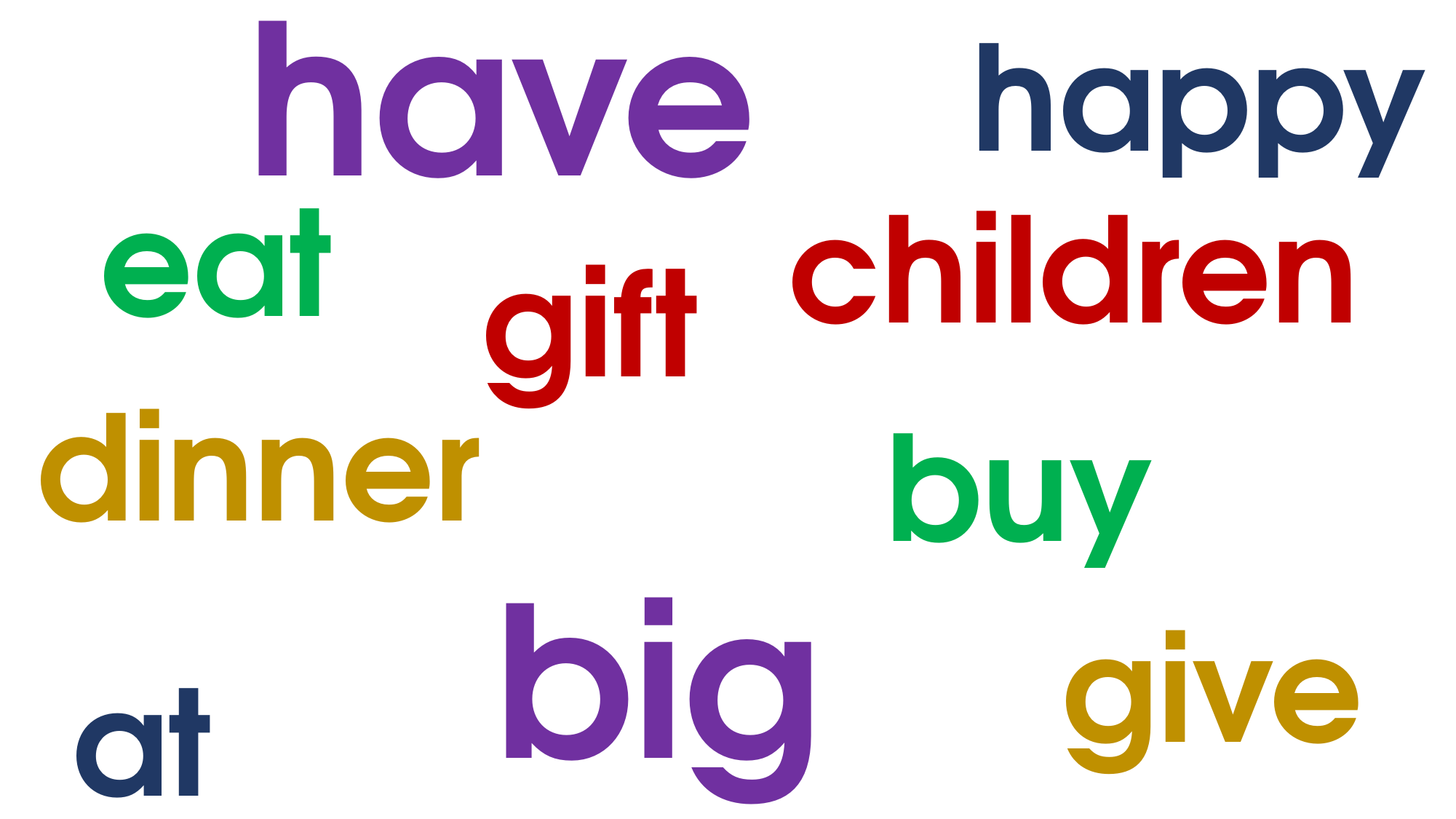

happy
have
eat
children
gift
dinner
buy
big
give
at